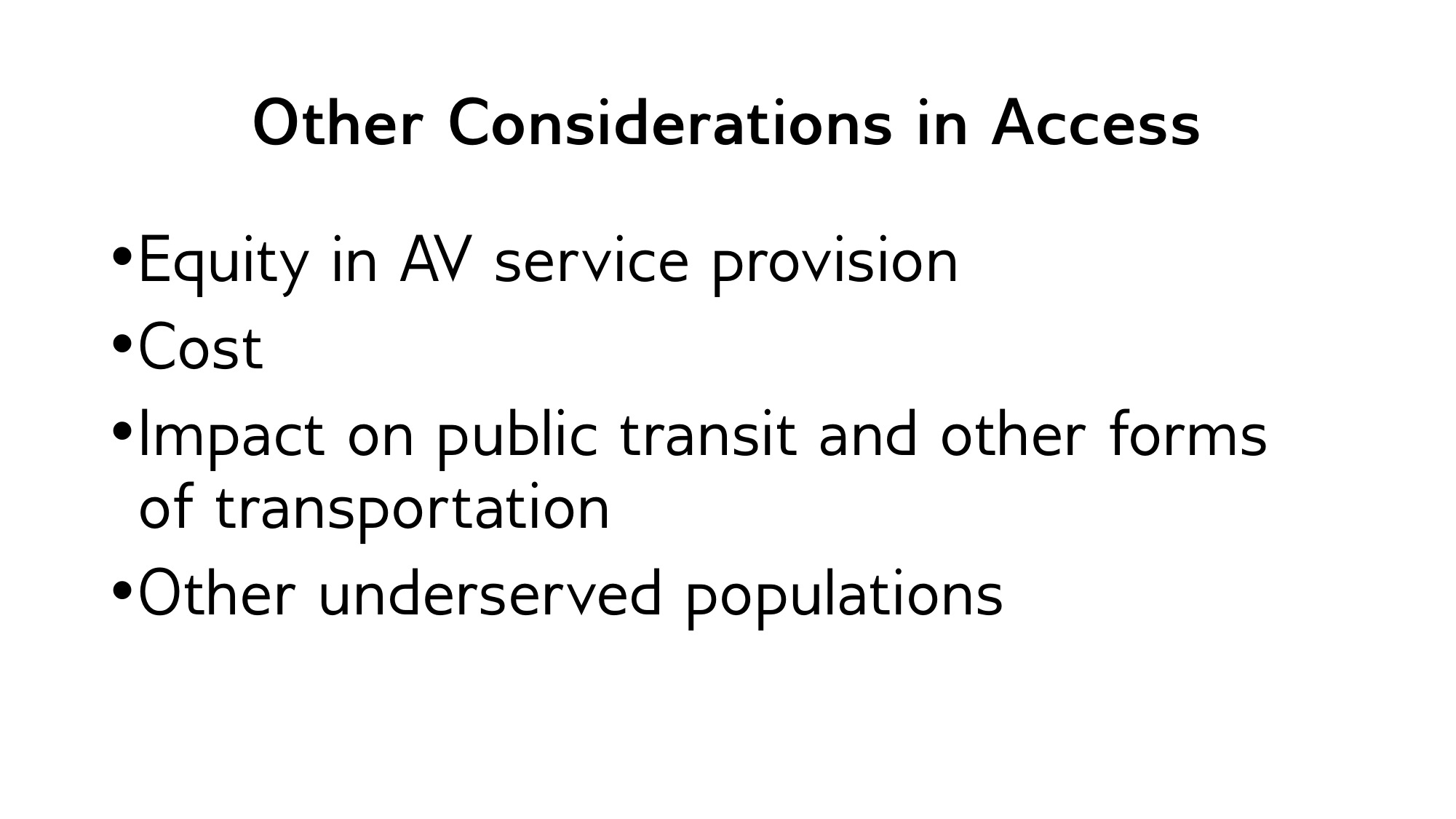

# Other Considerations in Access
Equity in AV service provision
Cost
Impact on public transit and other forms of transportation
Other underserved populations